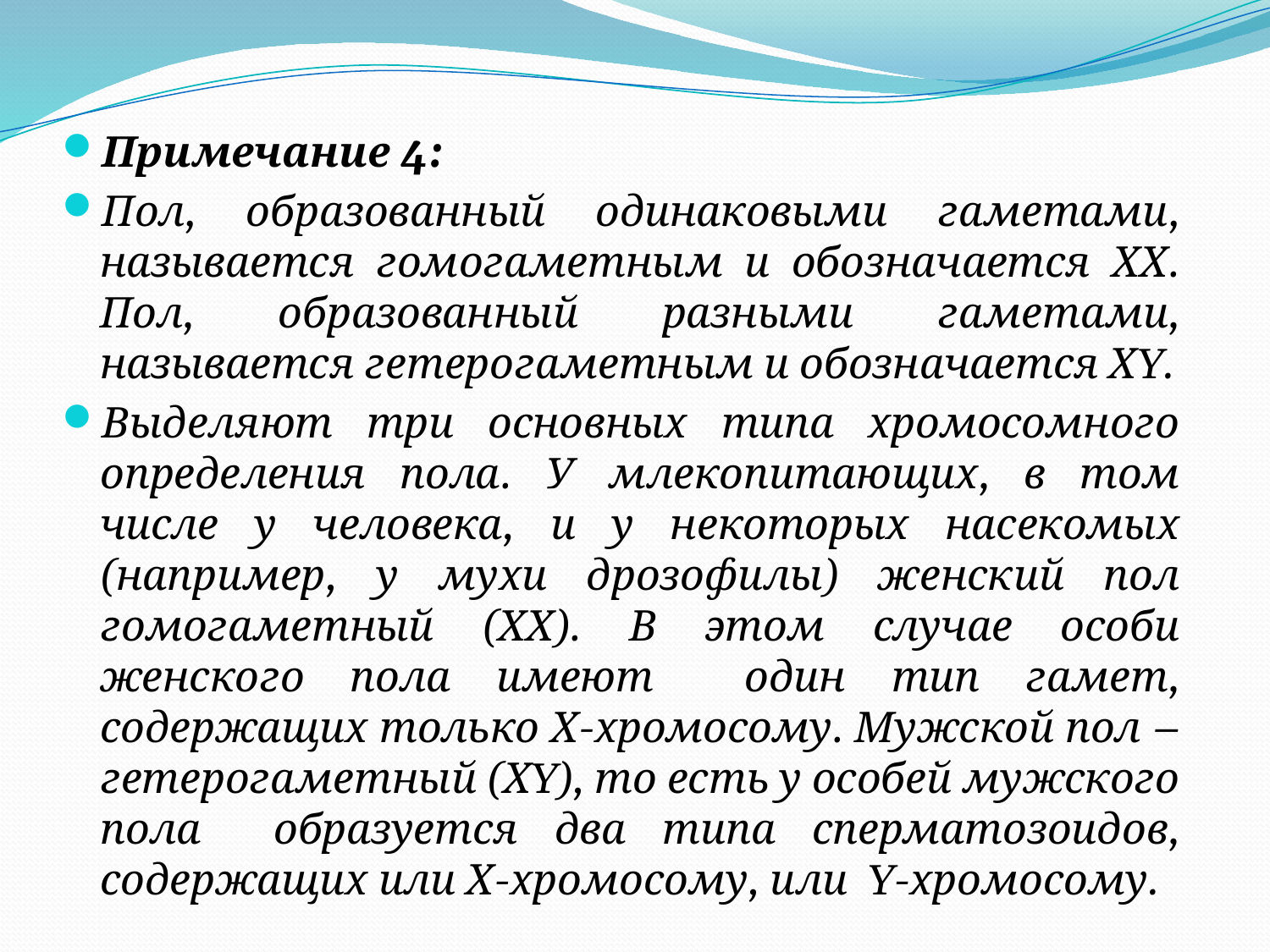

Примечание 4:
Пол, образованный одинаковыми гаметами, называется гомогаметным и обозначается ХХ. Пол, образованный разными гаметами, называется гетерогаметным и обозначается ХY.
Выделяют три основных типа хромосомного определения пола. У млекопитающих, в том числе у человека, и у некоторых насекомых (например, у мухи дрозофилы) женский пол гомогаметный (ХХ). В этом случае особи женского пола имеют  один тип гамет, содержащих только Х-хромосому. Мужской пол – гетерогаметный (ХY), то есть у особей мужского пола  образуется два типа сперматозоидов, содержащих или Х-хромосому, или  Y-хромосому.